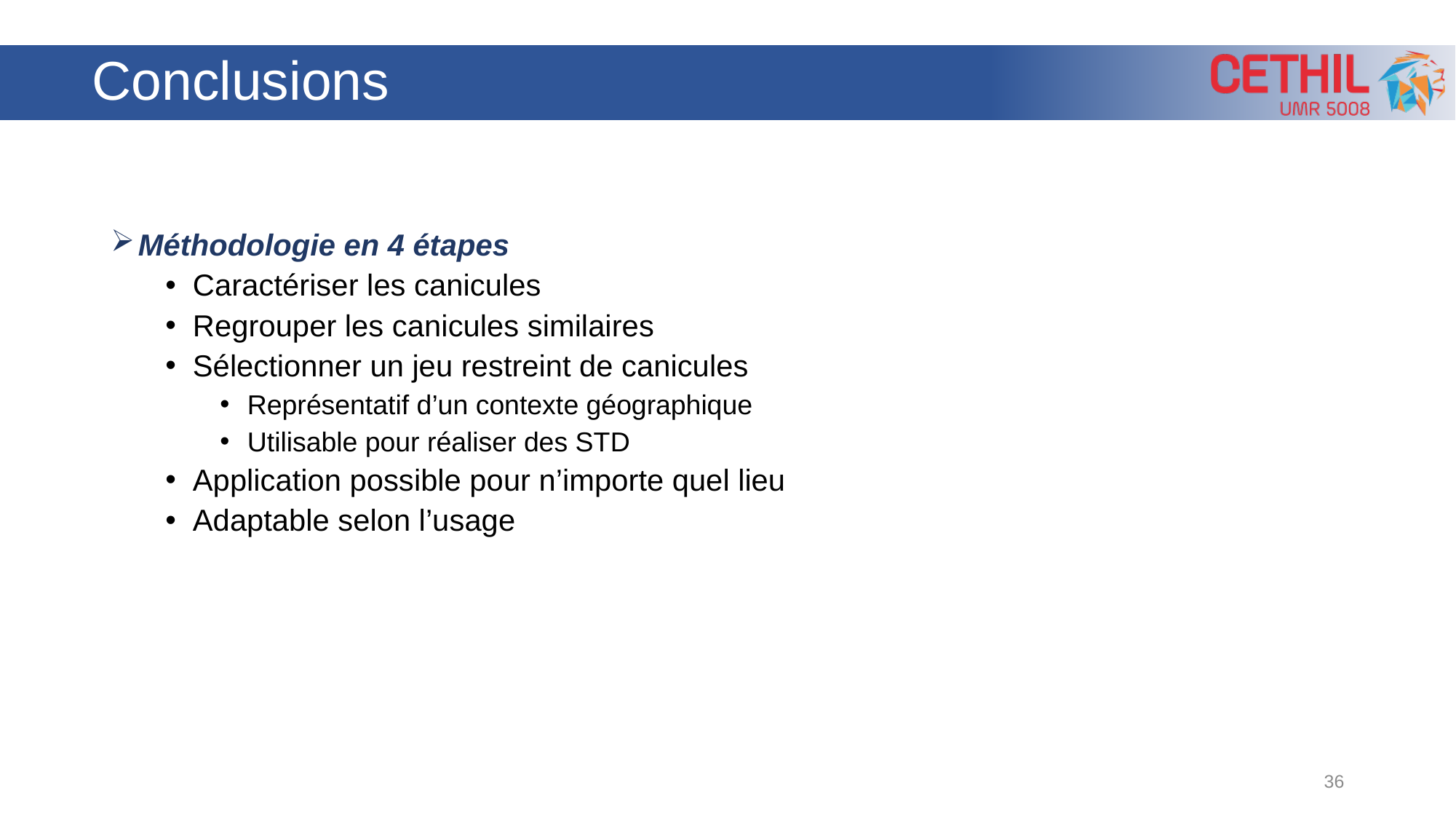

# Conclusions
Méthodologie en 4 étapes
Caractériser les canicules
Regrouper les canicules similaires
Sélectionner un jeu restreint de canicules
Représentatif d’un contexte géographique
Utilisable pour réaliser des STD
Application possible pour n’importe quel lieu
Adaptable selon l’usage
36